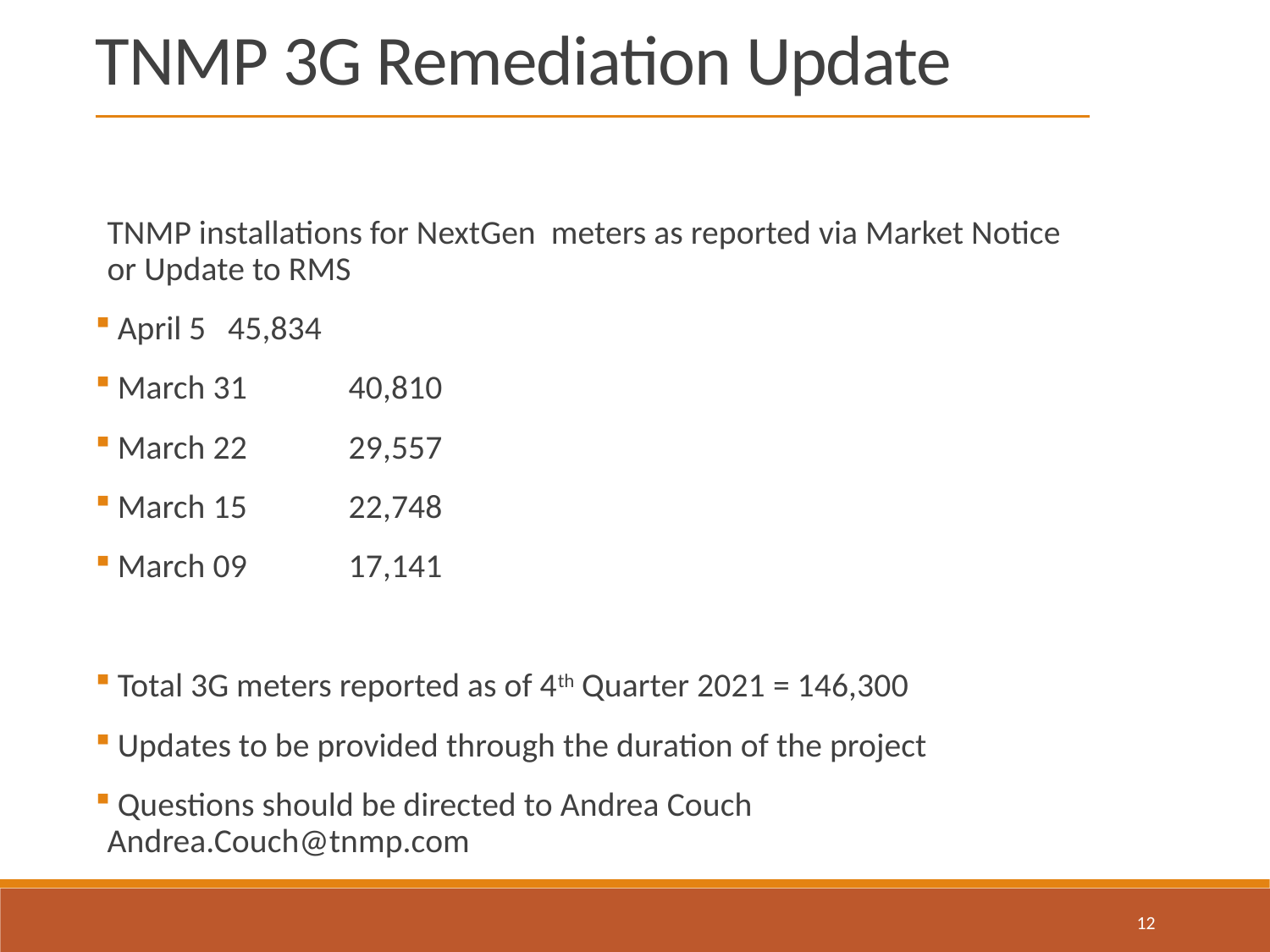

TNMP 3G Remediation Update

TNMP installations for NextGen  meters as reported via Market Notice or Update to RMS
 April 5		45,834
 March 31	40,810
 March 22	29,557
 March 15	22,748
 March 09	17,141

 Total 3G meters reported as of 4th Quarter 2021 = 146,300
 Updates to be provided through the duration of the project
 Questions should be directed to Andrea Couch     Andrea.Couch@tnmp.com

12